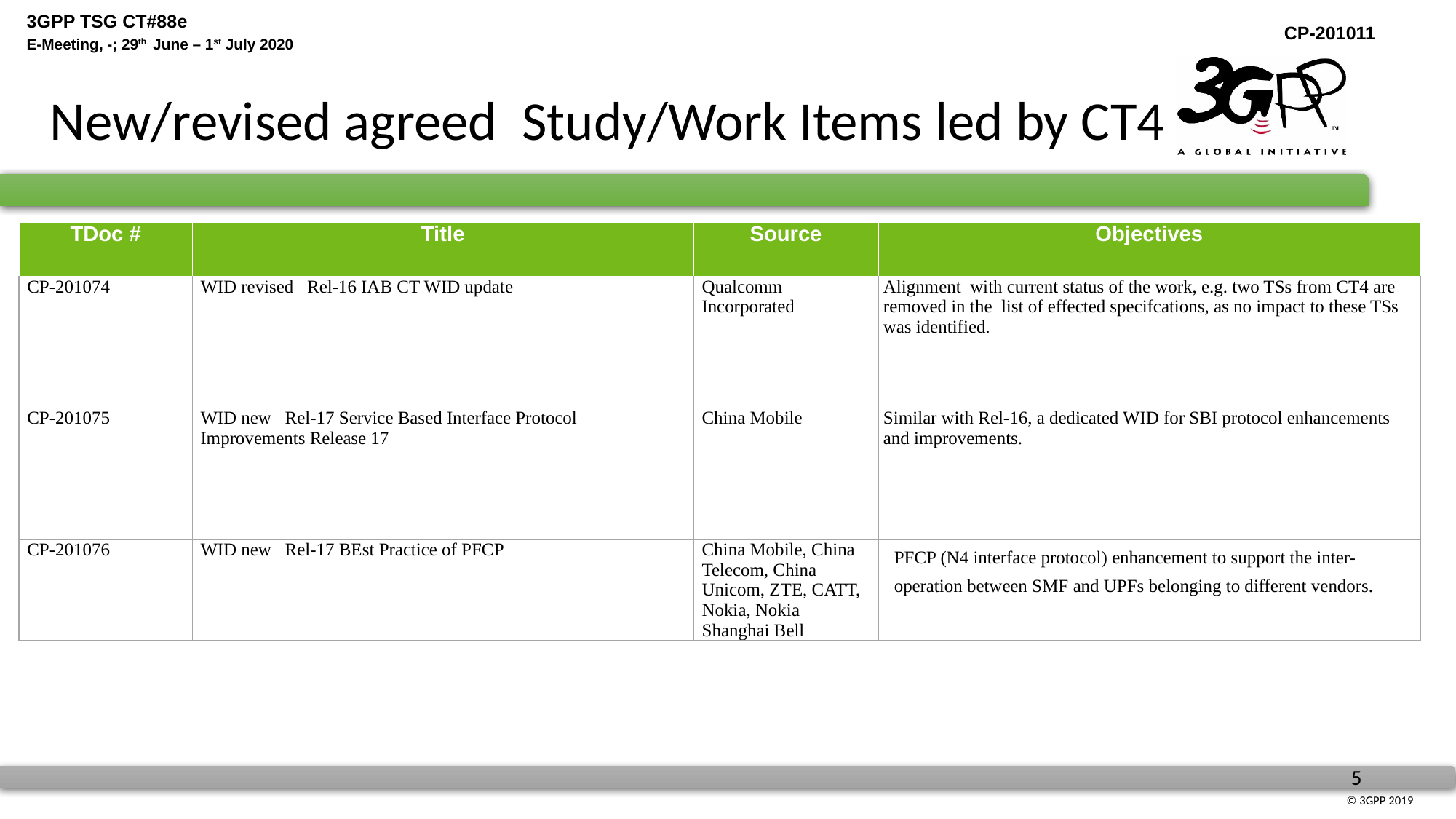

# New/revised agreed  Study/Work Items led by CT4
| TDoc # | Title | Source | Objectives |
| --- | --- | --- | --- |
| CP-201074 | WID revised Rel-16 IAB CT WID update | Qualcomm Incorporated | Alignment with current status of the work, e.g. two TSs from CT4 are removed in the list of effected specifcations, as no impact to these TSs was identified. |
| CP-201075 | WID new Rel-17 Service Based Interface Protocol Improvements Release 17 | China Mobile | Similar with Rel-16, a dedicated WID for SBI protocol enhancements and improvements. |
| CP-201076 | WID new Rel-17 BEst Practice of PFCP | China Mobile, China Telecom, China Unicom, ZTE, CATT, Nokia, Nokia Shanghai Bell | PFCP (N4 interface protocol) enhancement to support the inter-operation between SMF and UPFs belonging to different vendors. |